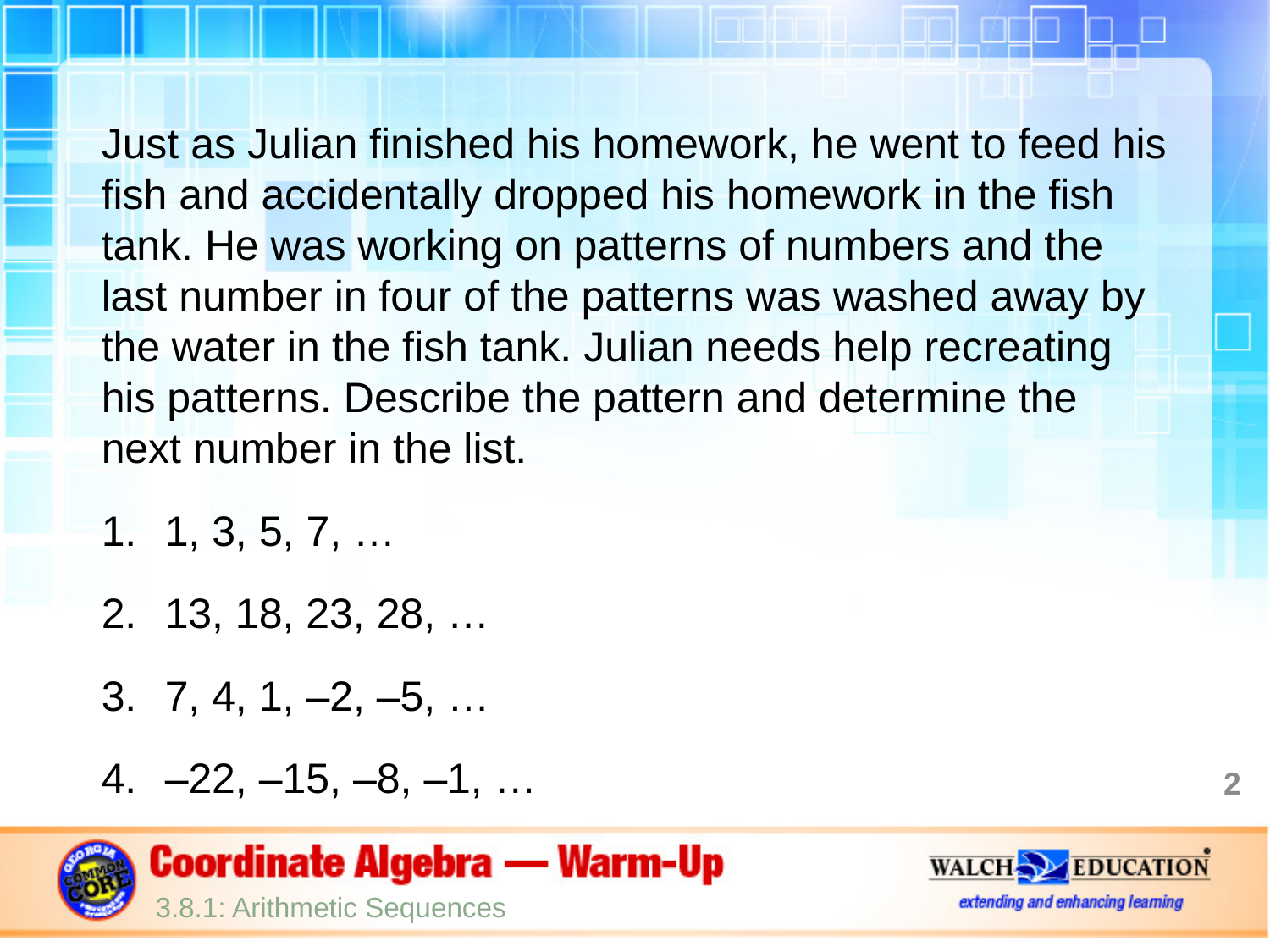

Just as Julian finished his homework, he went to feed his fish and accidentally dropped his homework in the fish tank. He was working on patterns of numbers and the last number in four of the patterns was washed away by the water in the fish tank. Julian needs help recreating his patterns. Describe the pattern and determine the next number in the list.
1, 3, 5, 7, …
13, 18, 23, 28, …
7, 4, 1, –2, –5, …
–22, –15, –8, –1, …

2
3.8.1: Arithmetic Sequences